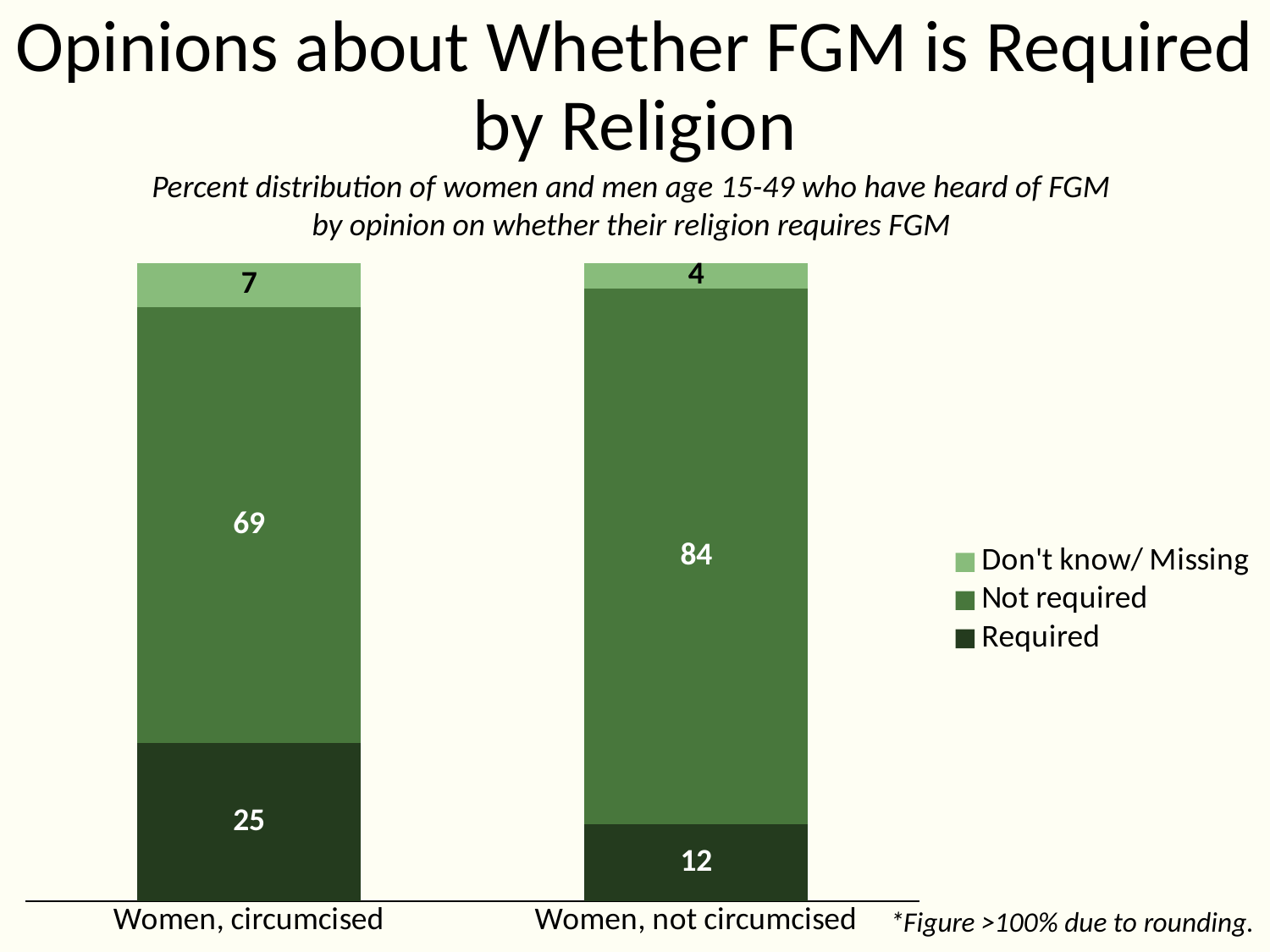

# Opinions about Whether FGM is Required by Religion
Percent distribution of women and men age 15-49 who have heard of FGM
by opinion on whether their religion requires FGM

### Chart

| Category | Required | Not required | Don't know/ Missing |
|---|---|---|---|
| Women, circumcised | 25.0 | 69.0 | 7.0 |
| Women, not circumcised | 12.0 | 84.0 | 4.0 |